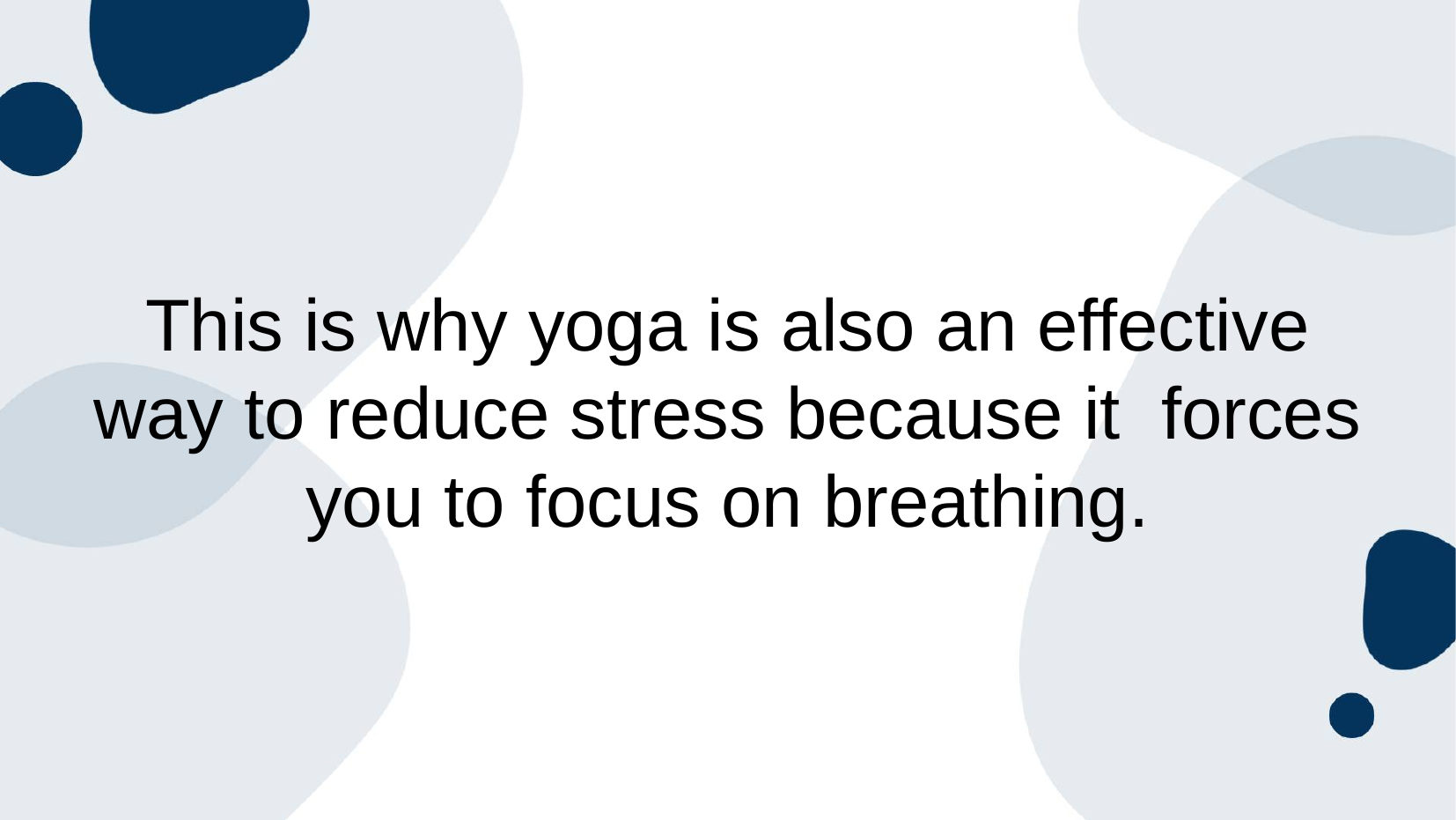

This is why yoga is also an effective way to reduce stress because it  forces you to focus on breathing.